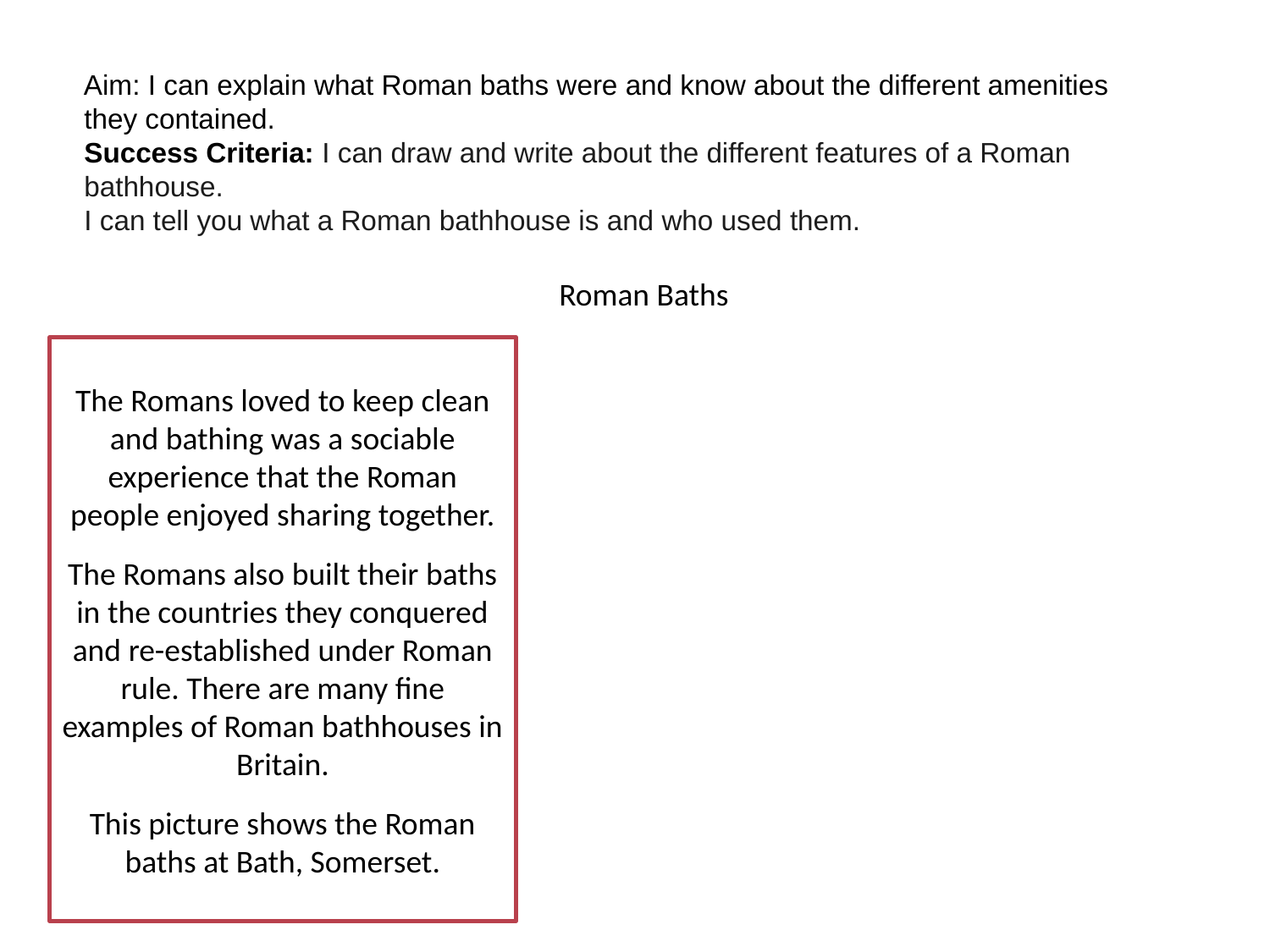

# Aim: I can explain what Roman baths were and know about the different amenities they contained. Success Criteria: I can draw and write about the different features of a Roman bathhouse. I can tell you what a Roman bathhouse is and who used them.
Roman Baths
The Romans loved to keep clean and bathing was a sociable experience that the Roman people enjoyed sharing together.
The Romans also built their baths in the countries they conquered and re-established under Roman rule. There are many fine examples of Roman bathhouses in Britain.
This picture shows the Roman baths at Bath, Somerset.